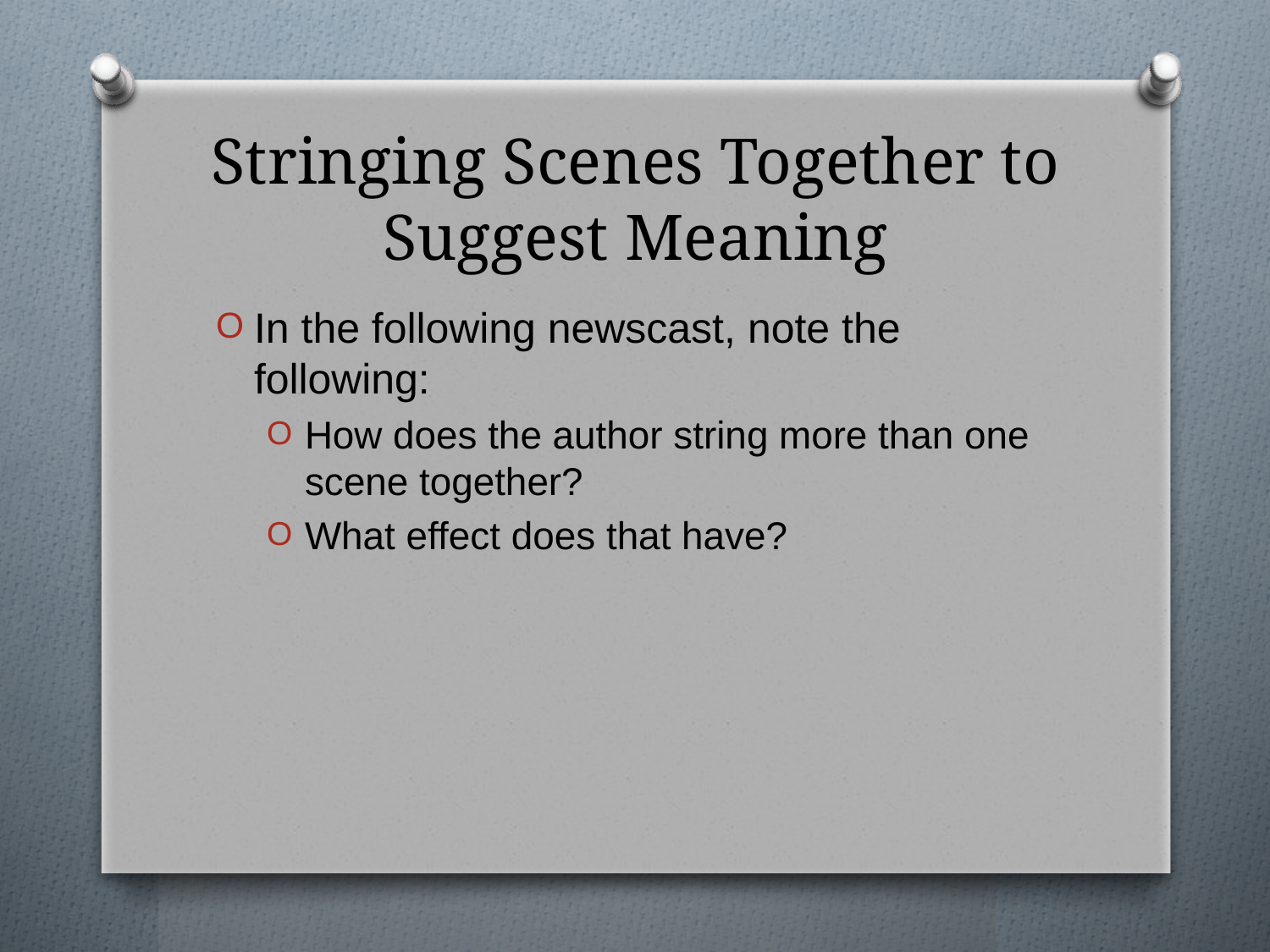

# Stringing Scenes Together to Suggest Meaning
In the following newscast, note the following:
How does the author string more than one scene together?
What effect does that have?